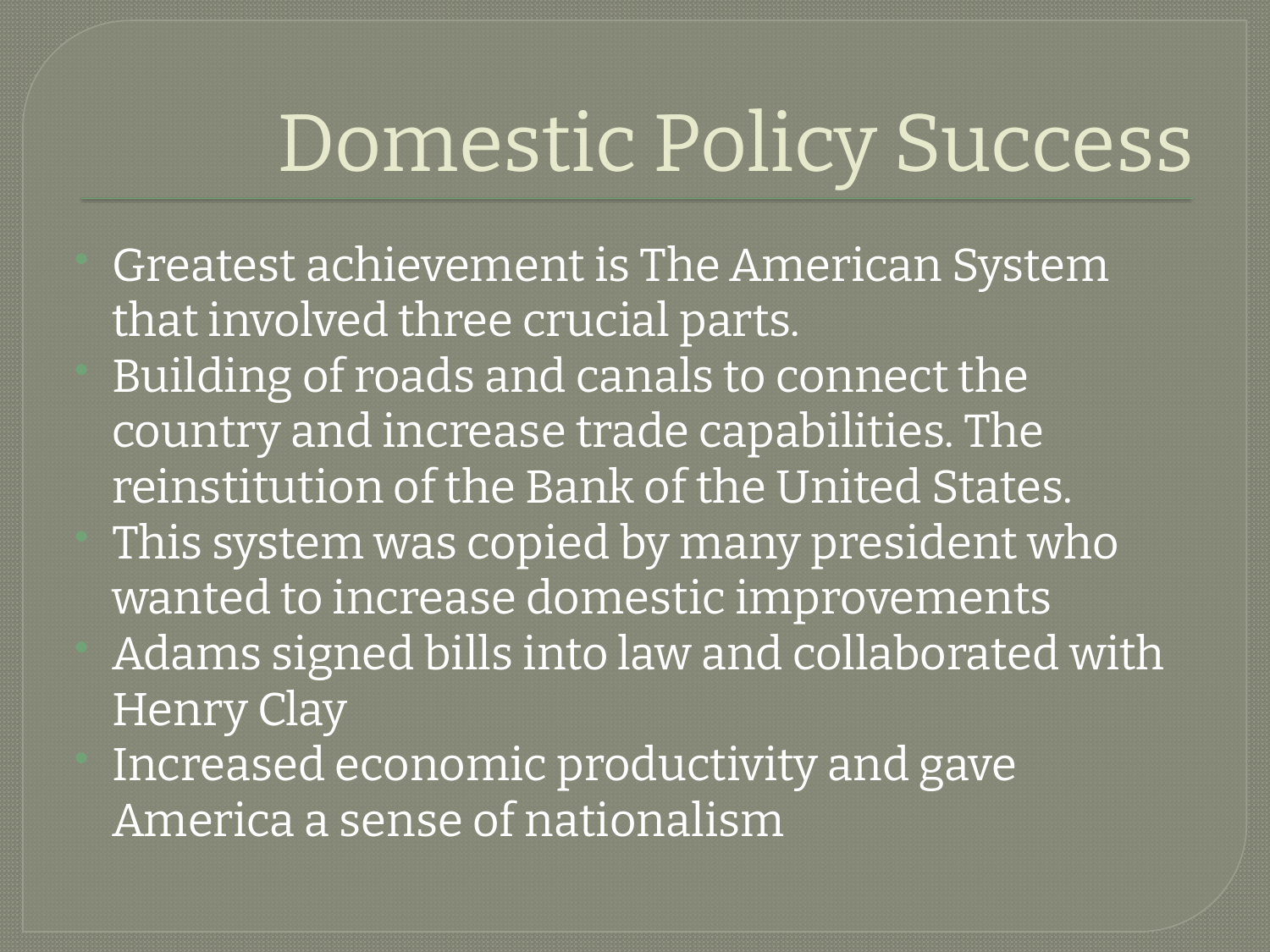

# Domestic Policy Success
Greatest achievement is The American System that involved three crucial parts.
Building of roads and canals to connect the country and increase trade capabilities. The reinstitution of the Bank of the United States.
This system was copied by many president who wanted to increase domestic improvements
Adams signed bills into law and collaborated with Henry Clay
Increased economic productivity and gave America a sense of nationalism